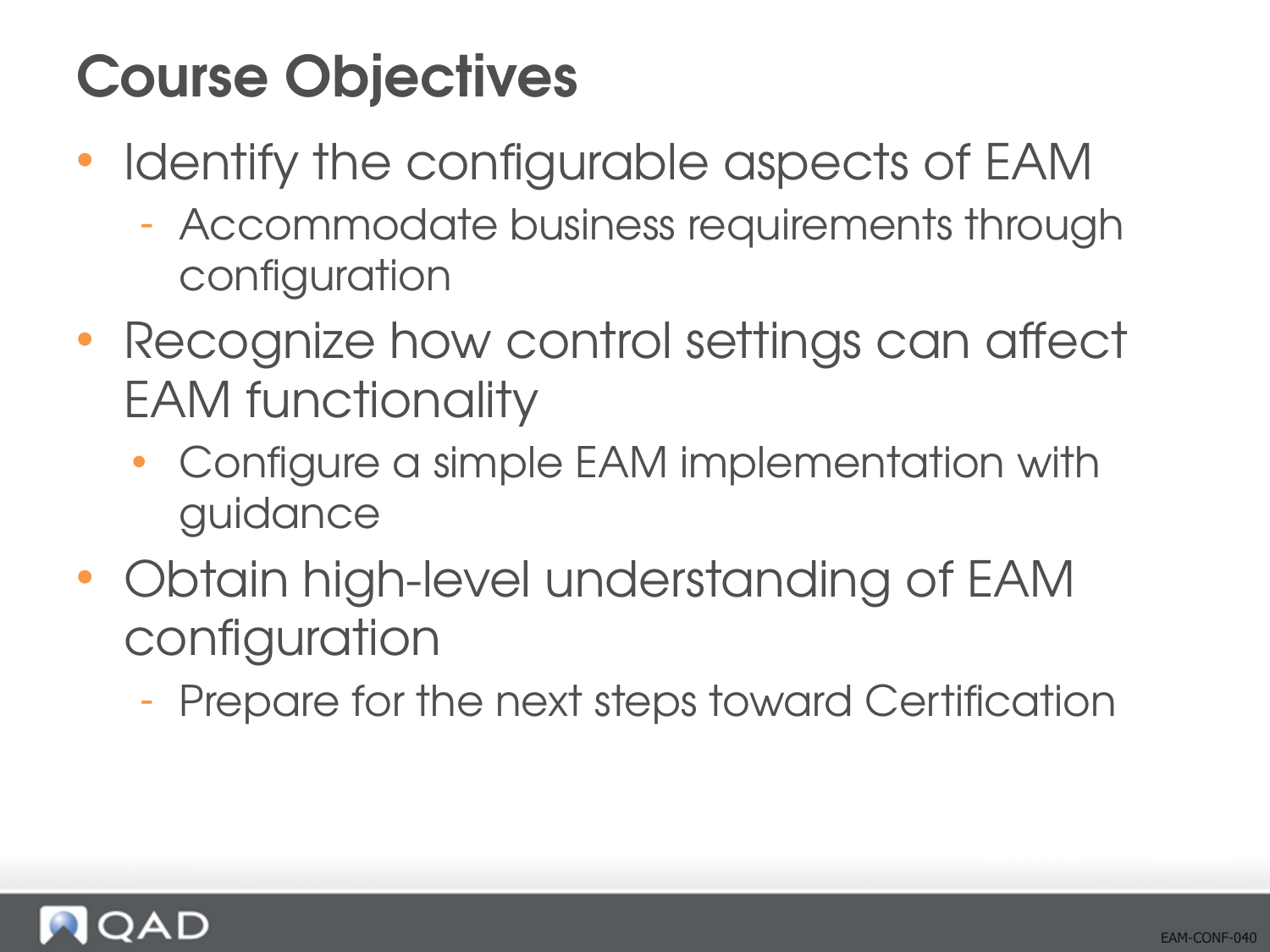

# Course Objectives
Identify the configurable aspects of EAM
Accommodate business requirements through configuration
Recognize how control settings can affect EAM functionality
Configure a simple EAM implementation with guidance
Obtain high-level understanding of EAM configuration
Prepare for the next steps toward Certification

EAM-CONF-040